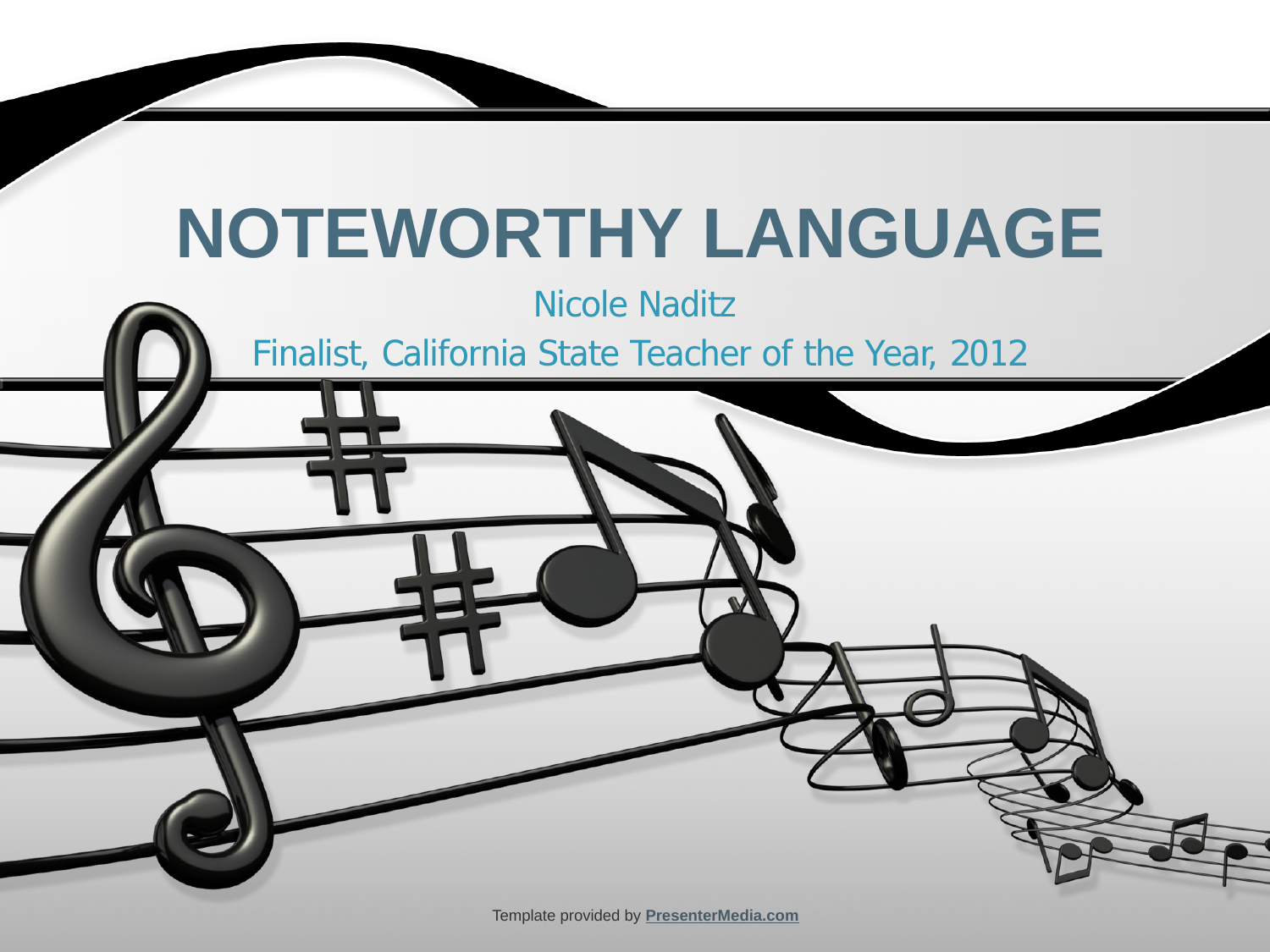

# Noteworthy Language
Nicole Naditz
Finalist, California State Teacher of the Year, 2012
Template provided by PresenterMedia.com